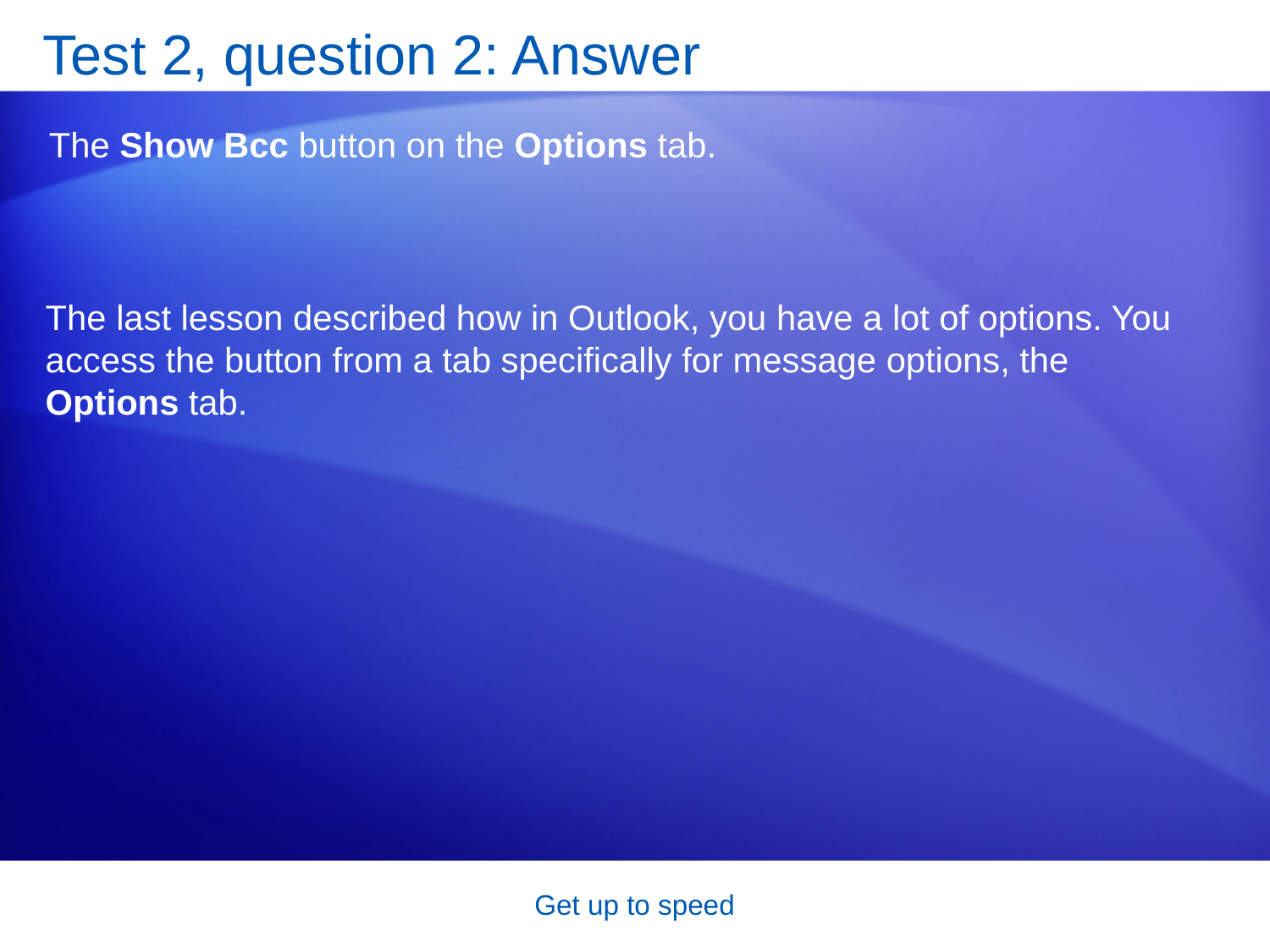

# Test 2, question 2: Answer
The Show Bcc button on the Options tab.
The last lesson described how in Outlook, you have a lot of options. You access the button from a tab specifically for message options, the Options tab.
Get up to speed